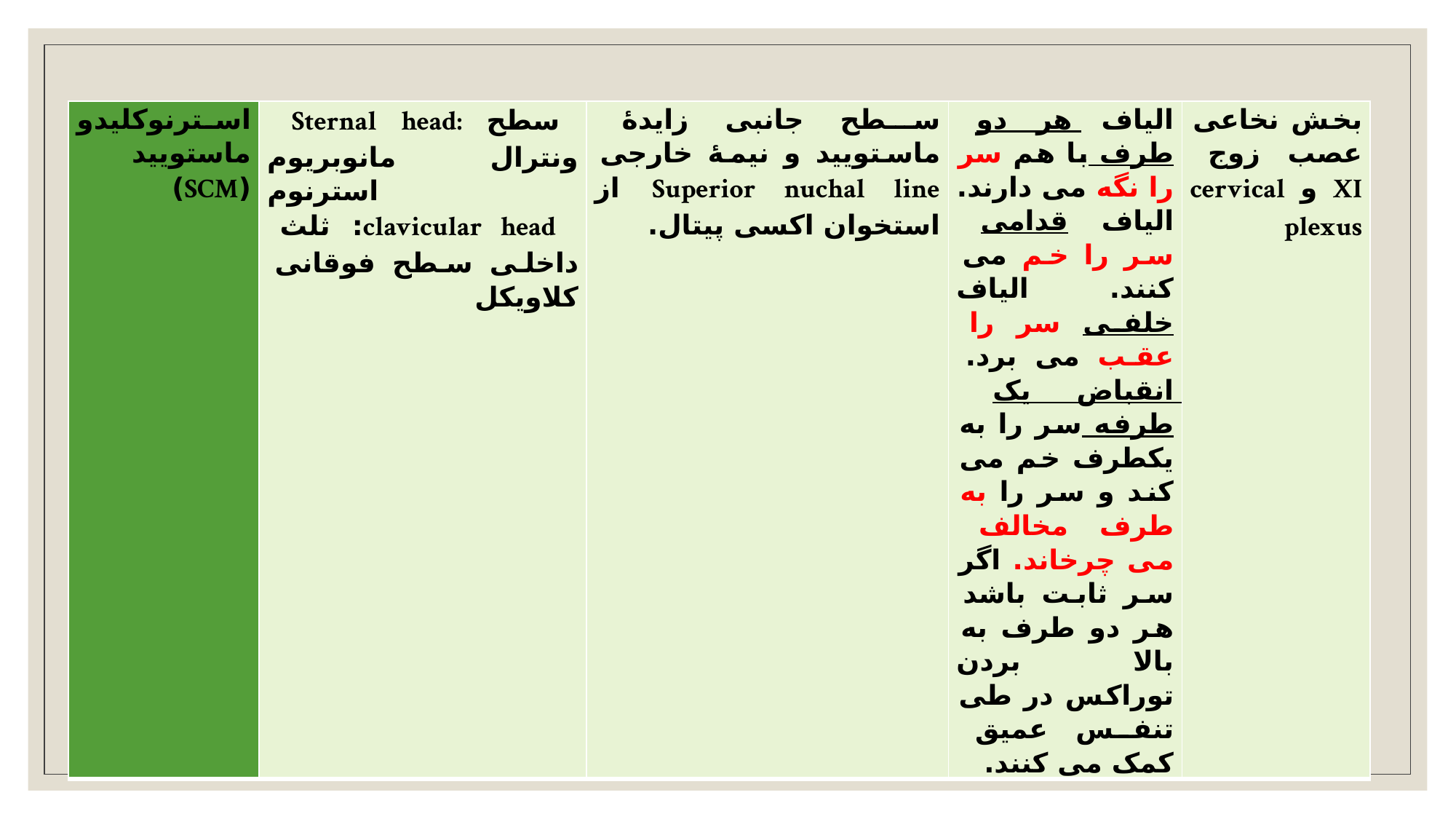

| استرنوکلیدوماستویید (SCM) | Sternal head: سطح ونترال مانوبریوم استرنوم clavicular head: ثلث داخلی سطح فوقانی کلاویکل | سطح جانبی زایدۀ ماستویید و نیمۀ خارجی Superior nuchal line از استخوان اکسی پیتال. | الیاف هر دو طرف با هم سر را نگه می دارند. الیاف قدامی سر را خم می کنند. الیاف خلفی سر را عقب می برد. انقباض یک طرفه سر را به یکطرف خم می کند و سر را به طرف مخالف می چرخاند. اگر سر ثابت باشد هر دو طرف به بالا بردن توراکس در طی تنفس عمیق کمک می کنند. | بخش نخاعی عصب زوج XI و cervical plexus |
| --- | --- | --- | --- | --- |